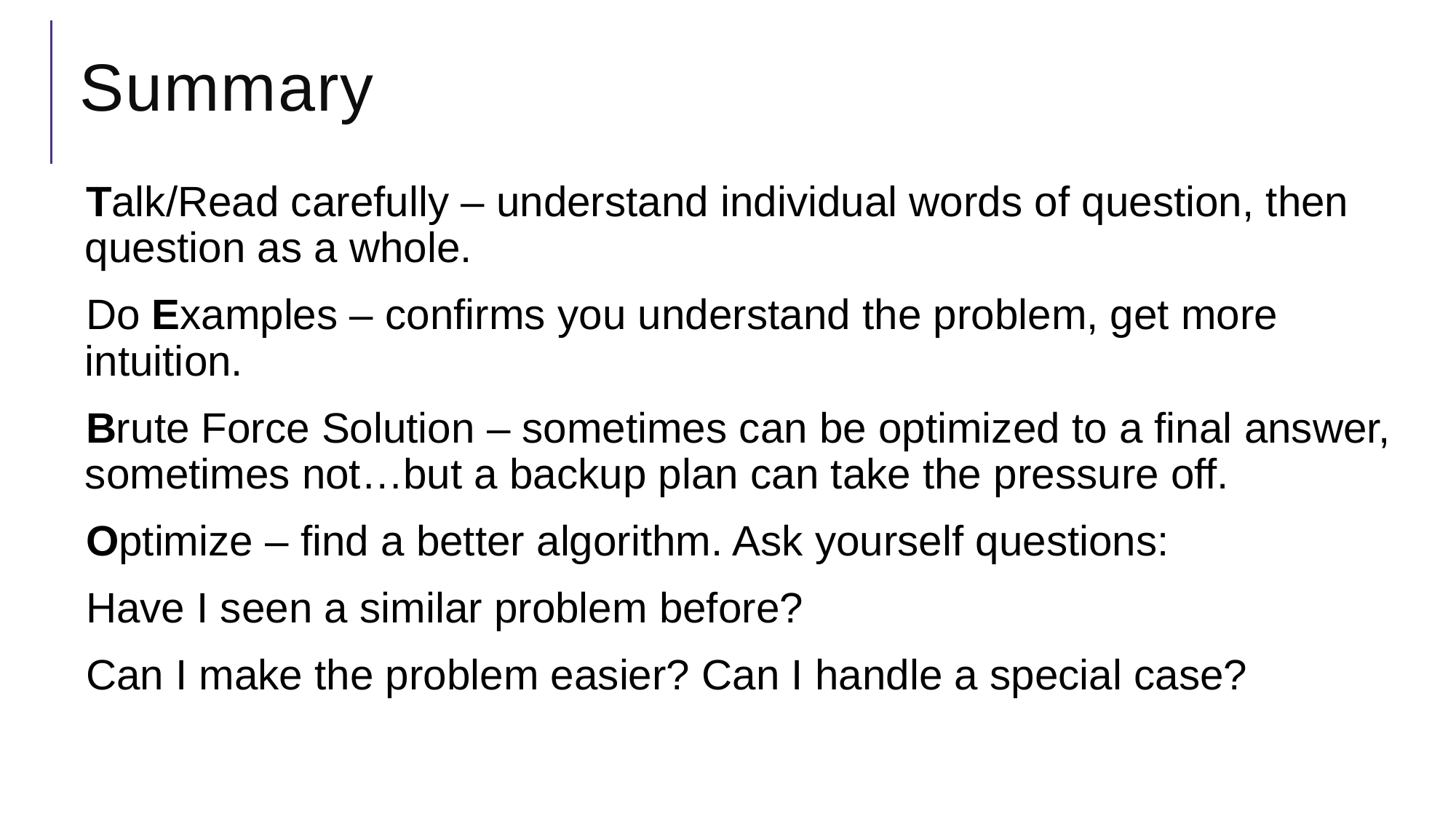

# Summary
Talk/Read carefully – understand individual words of question, then question as a whole.
Do Examples – confirms you understand the problem, get more intuition.
Brute Force Solution – sometimes can be optimized to a final answer, sometimes not…but a backup plan can take the pressure off.
Optimize – find a better algorithm. Ask yourself questions:
Have I seen a similar problem before?
Can I make the problem easier? Can I handle a special case?